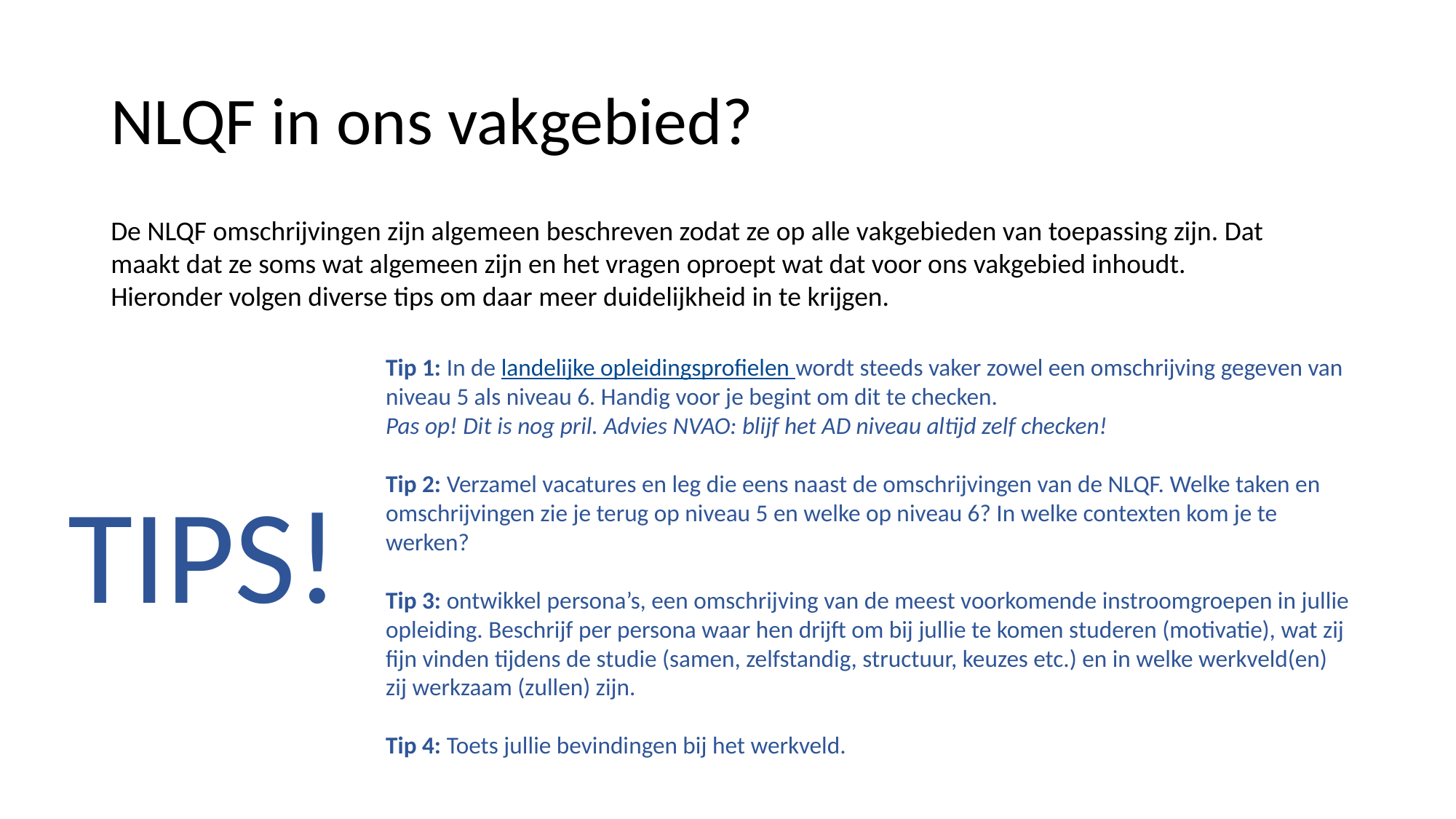

# NLQF in ons vakgebied?
De NLQF omschrijvingen zijn algemeen beschreven zodat ze op alle vakgebieden van toepassing zijn. Dat maakt dat ze soms wat algemeen zijn en het vragen oproept wat dat voor ons vakgebied inhoudt.
Hieronder volgen diverse tips om daar meer duidelijkheid in te krijgen.
Tip 1: In de landelijke opleidingsprofielen wordt steeds vaker zowel een omschrijving gegeven van niveau 5 als niveau 6. Handig voor je begint om dit te checken.
Pas op! Dit is nog pril. Advies NVAO: blijf het AD niveau altijd zelf checken!
Tip 2: Verzamel vacatures en leg die eens naast de omschrijvingen van de NLQF. Welke taken en omschrijvingen zie je terug op niveau 5 en welke op niveau 6? In welke contexten kom je te werken?

Tip 3: ontwikkel persona’s, een omschrijving van de meest voorkomende instroomgroepen in jullie opleiding. Beschrijf per persona waar hen drijft om bij jullie te komen studeren (motivatie), wat zij fijn vinden tijdens de studie (samen, zelfstandig, structuur, keuzes etc.) en in welke werkveld(en) zij werkzaam (zullen) zijn.

Tip 4: Toets jullie bevindingen bij het werkveld.
TIPS!